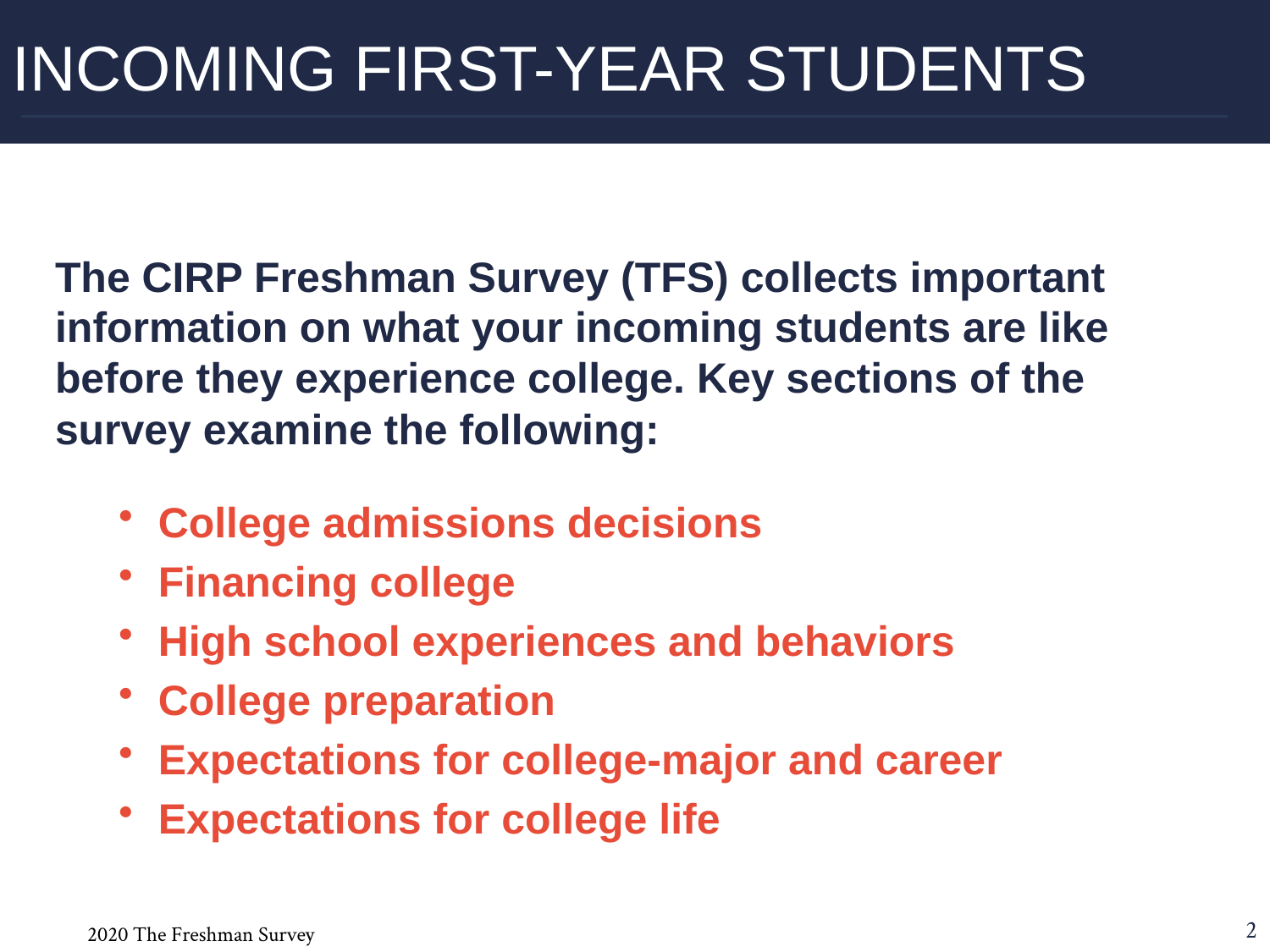

INCOMING FIRST-YEAR STUDENTS

# The First Year is Important…
The CIRP Freshman Survey (TFS) collects important information on what your incoming students are like before they experience college. Key sections of the survey examine the following:

College admissions decisions
Financing college
High school experiences and behaviors
College preparation
Expectations for college-major and career
Expectations for college life

2020 The Freshman Survey
2